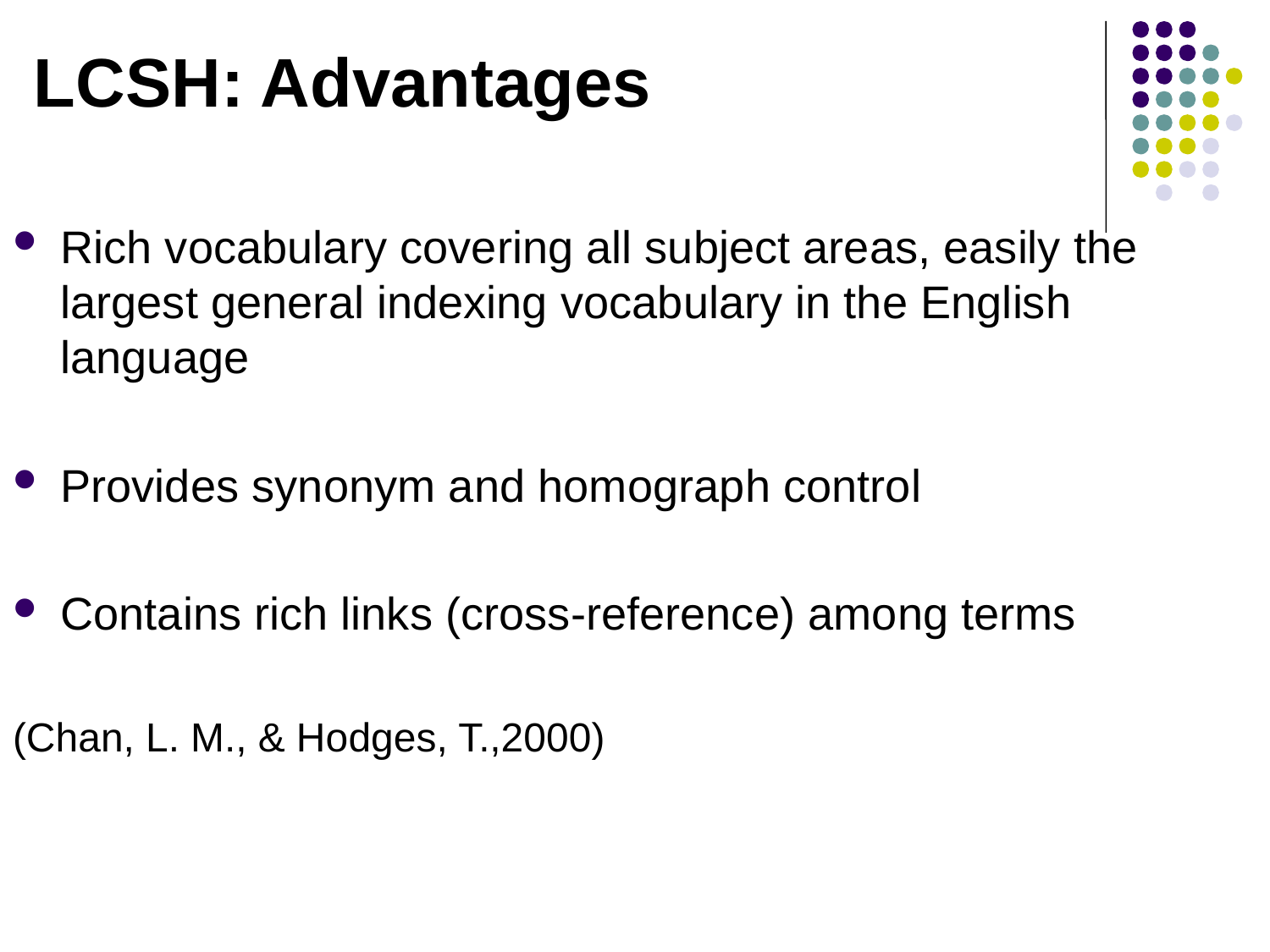

LCSH: Advantages
Rich vocabulary covering all subject areas, easily the largest general indexing vocabulary in the English language

Provides synonym and homograph control

Contains rich links (cross-reference) among terms

(Chan, L. M., & Hodges, T.,2000)